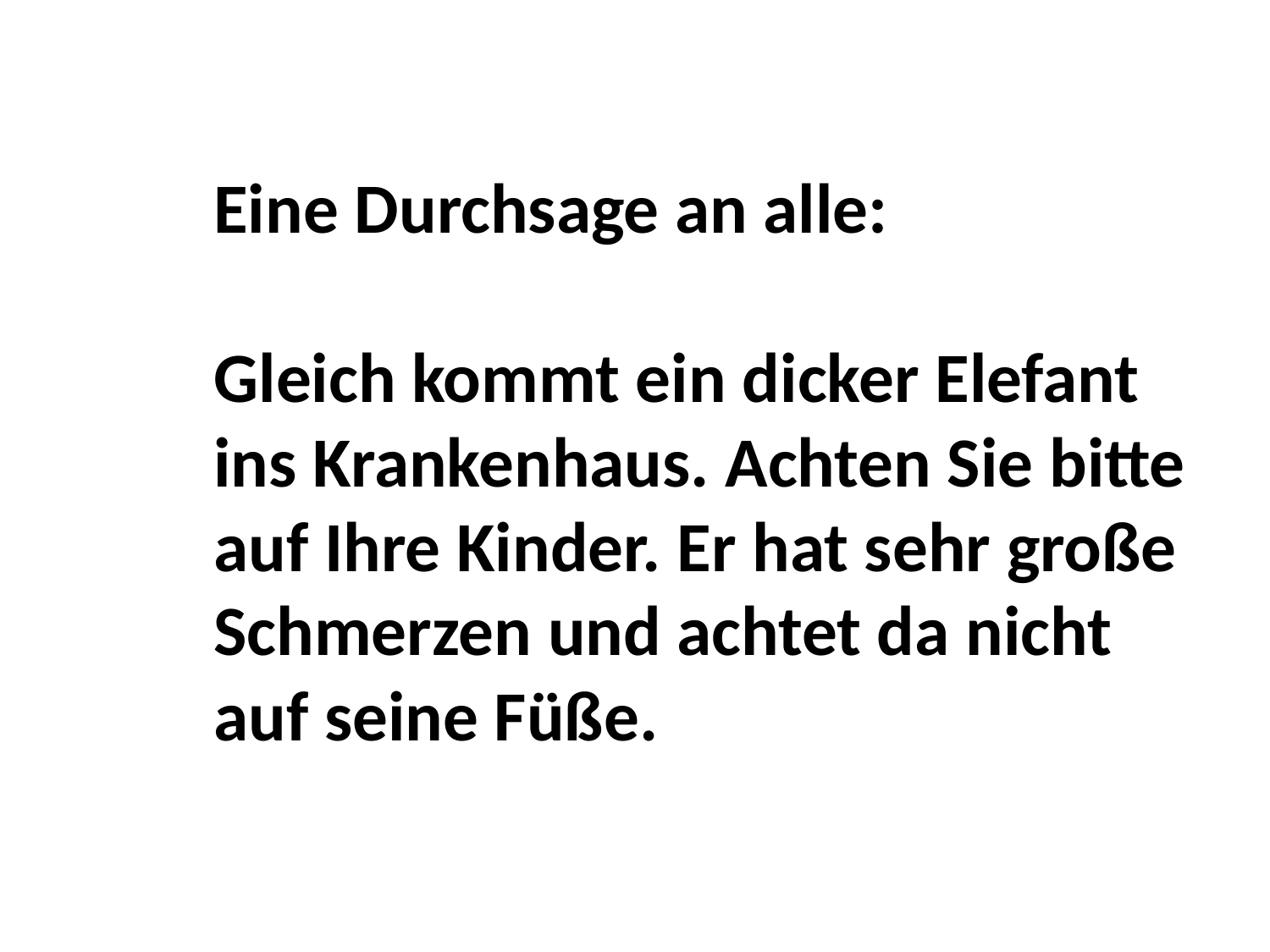

Eine Durchsage an alle:

Gleich kommt ein dicker Elefant
ins Krankenhaus. Achten Sie bitte
auf Ihre Kinder. Er hat sehr große
Schmerzen und achtet da nicht
auf seine Füße.